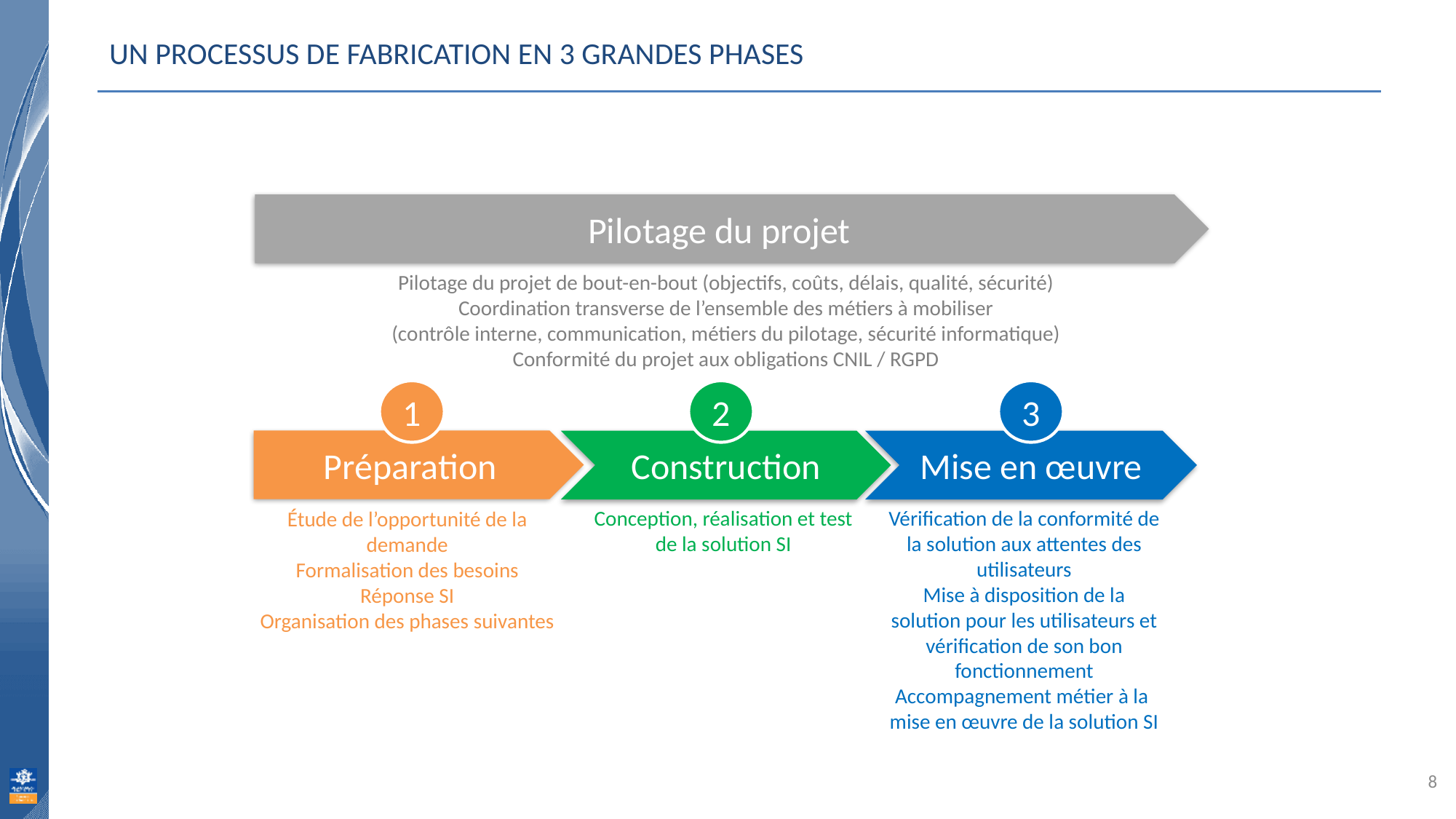

# Un processus de fabrication en 3 grandes phases
Pilotage du projet
Pilotage du projet de bout-en-bout (objectifs, coûts, délais, qualité, sécurité)
Coordination transverse de l’ensemble des métiers à mobiliser
(contrôle interne, communication, métiers du pilotage, sécurité informatique)
Conformité du projet aux obligations CNIL / RGPD
1
2
3
Préparation
Construction
Mise en œuvre
Conception, réalisation et test
de la solution SI
Vérification de la conformité de la solution aux attentes des utilisateurs
Mise à disposition de la solution pour les utilisateurs et vérification de son bon fonctionnement
Accompagnement métier à la  mise en œuvre de la solution SI
Étude de l’opportunité de la demande
Formalisation des besoins
Réponse SI
Organisation des phases suivantes
8